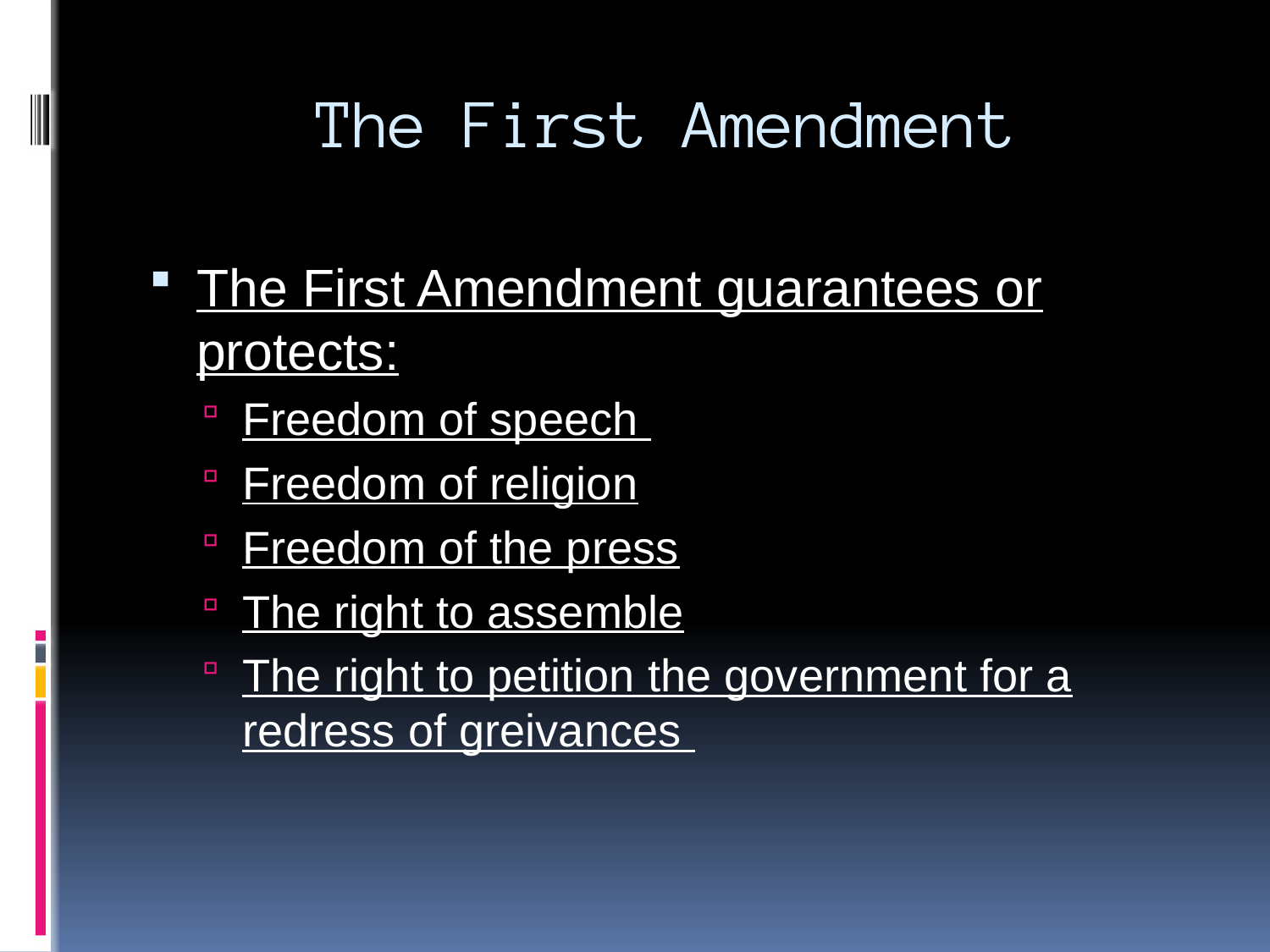

# The First Amendment
The First Amendment guarantees or protects:
Freedom of speech
Freedom of religion
Freedom of the press
The right to assemble
The right to petition the government for a redress of greivances